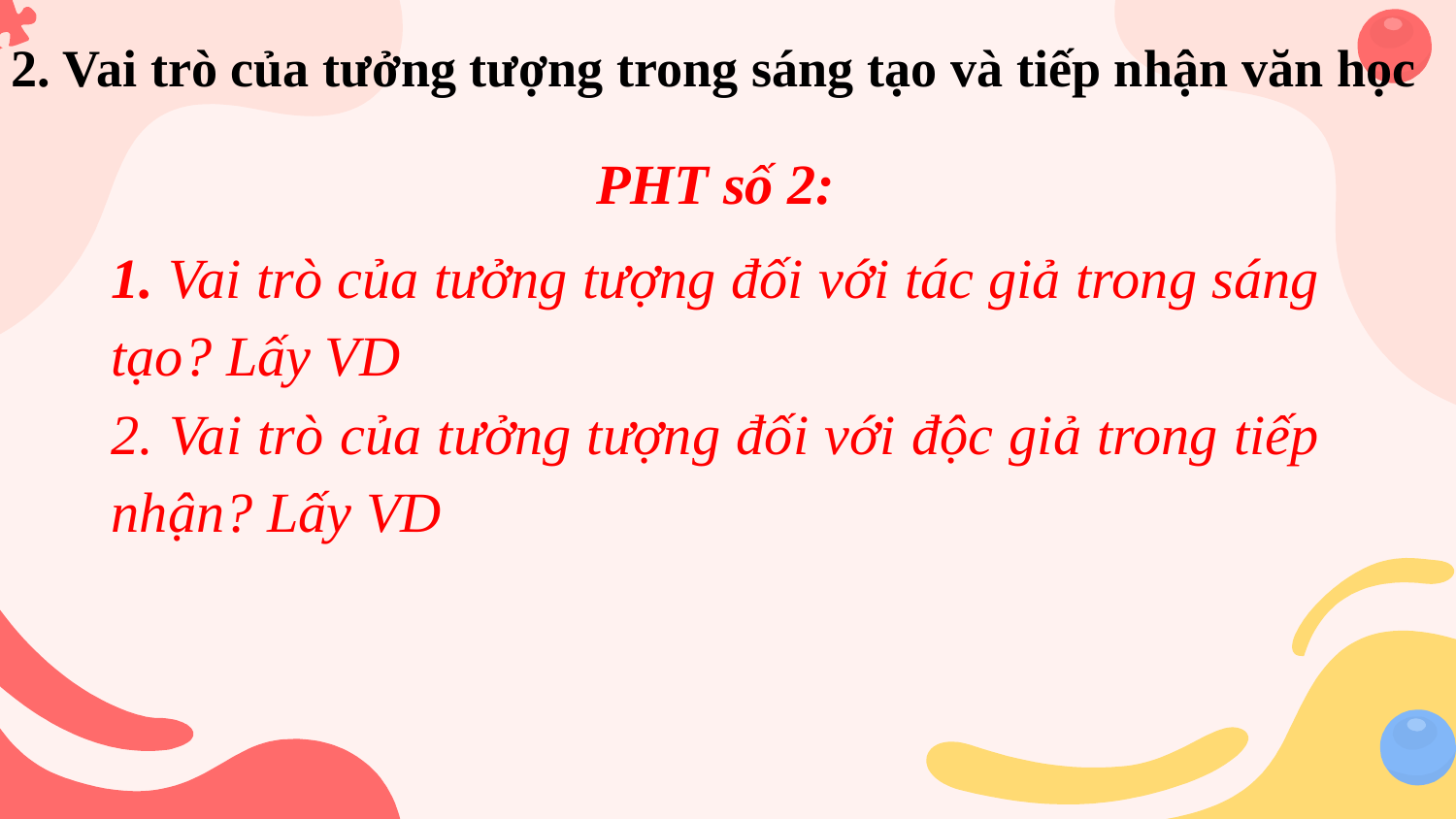

2. Vai trò của tưởng tượng trong sáng tạo và tiếp nhận văn học
PHT số 2:
1. Vai trò của tưởng tượng đối với tác giả trong sáng tạo? Lấy VD
2. Vai trò của tưởng tượng đối với độc giả trong tiếp nhận? Lấy VD